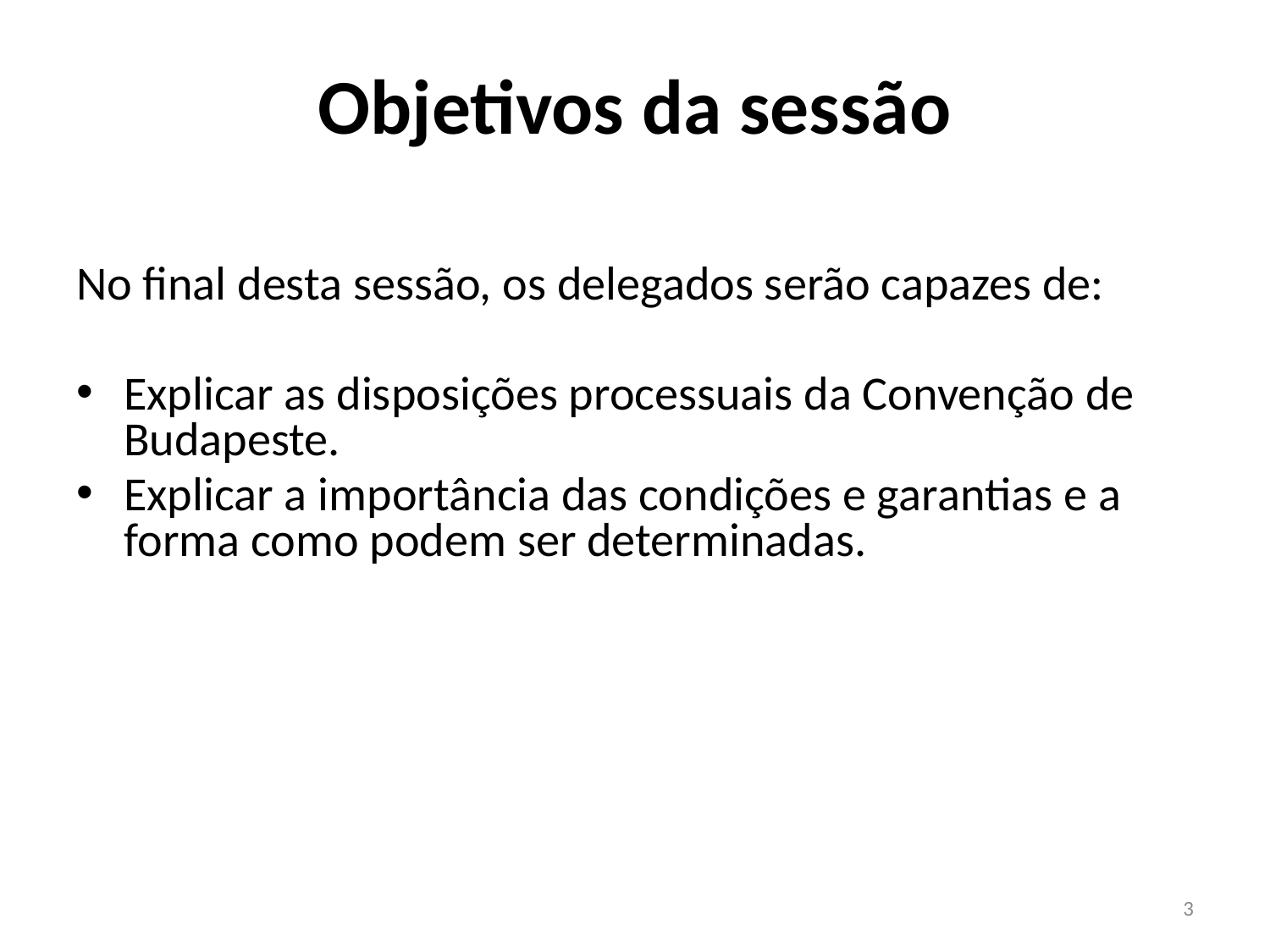

# Objetivos da sessão

No final desta sessão, os delegados serão capazes de:

Explicar as disposições processuais da Convenção de Budapeste.
Explicar a importância das condições e garantias e a forma como podem ser determinadas.

3